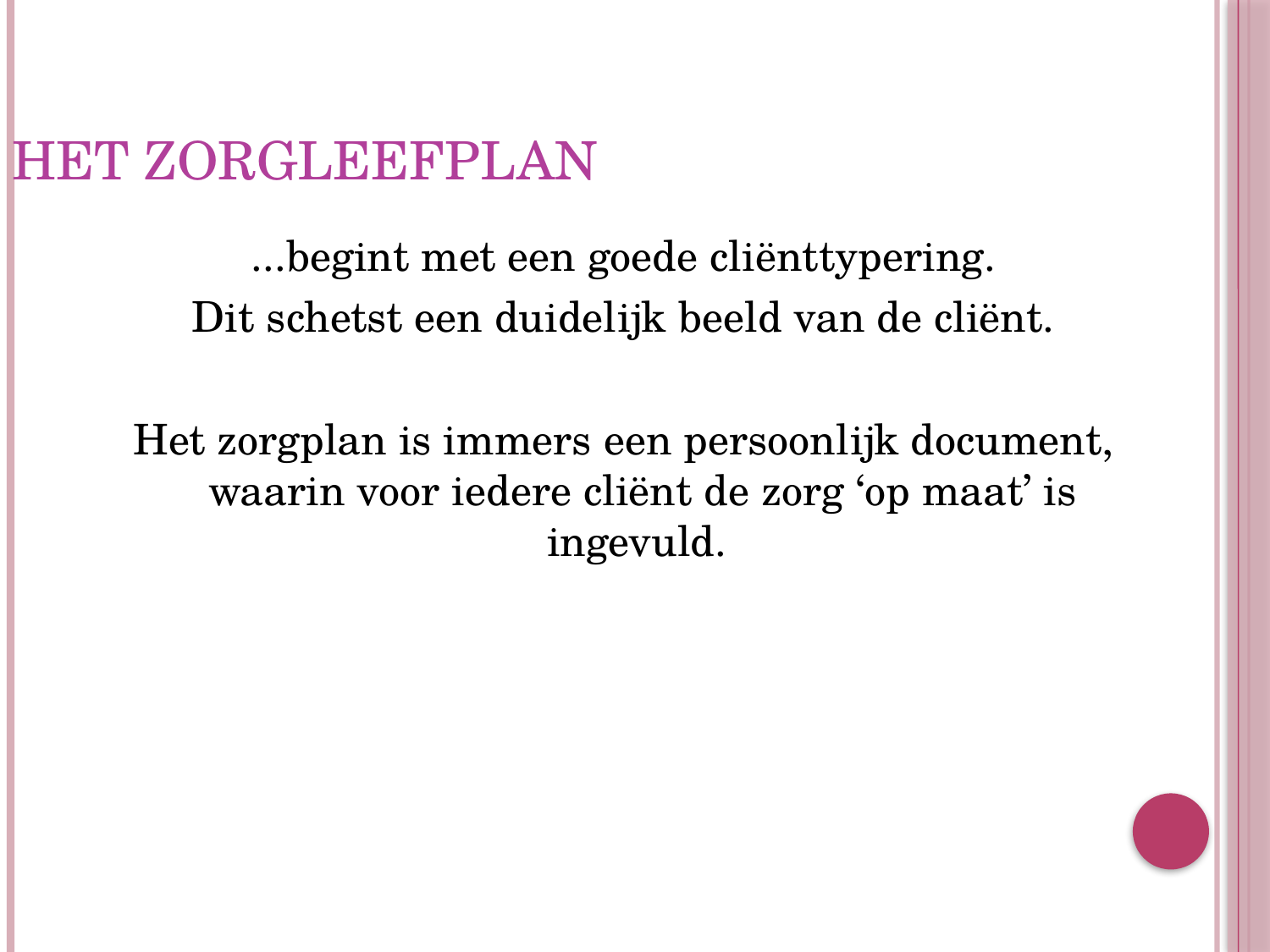

Het Zorgleefplan
...begint met een goede cliënttypering.
Dit schetst een duidelijk beeld van de cliënt.

Het zorgplan is immers een persoonlijk document, waarin voor iedere cliënt de zorg ‘op maat’ is ingevuld.